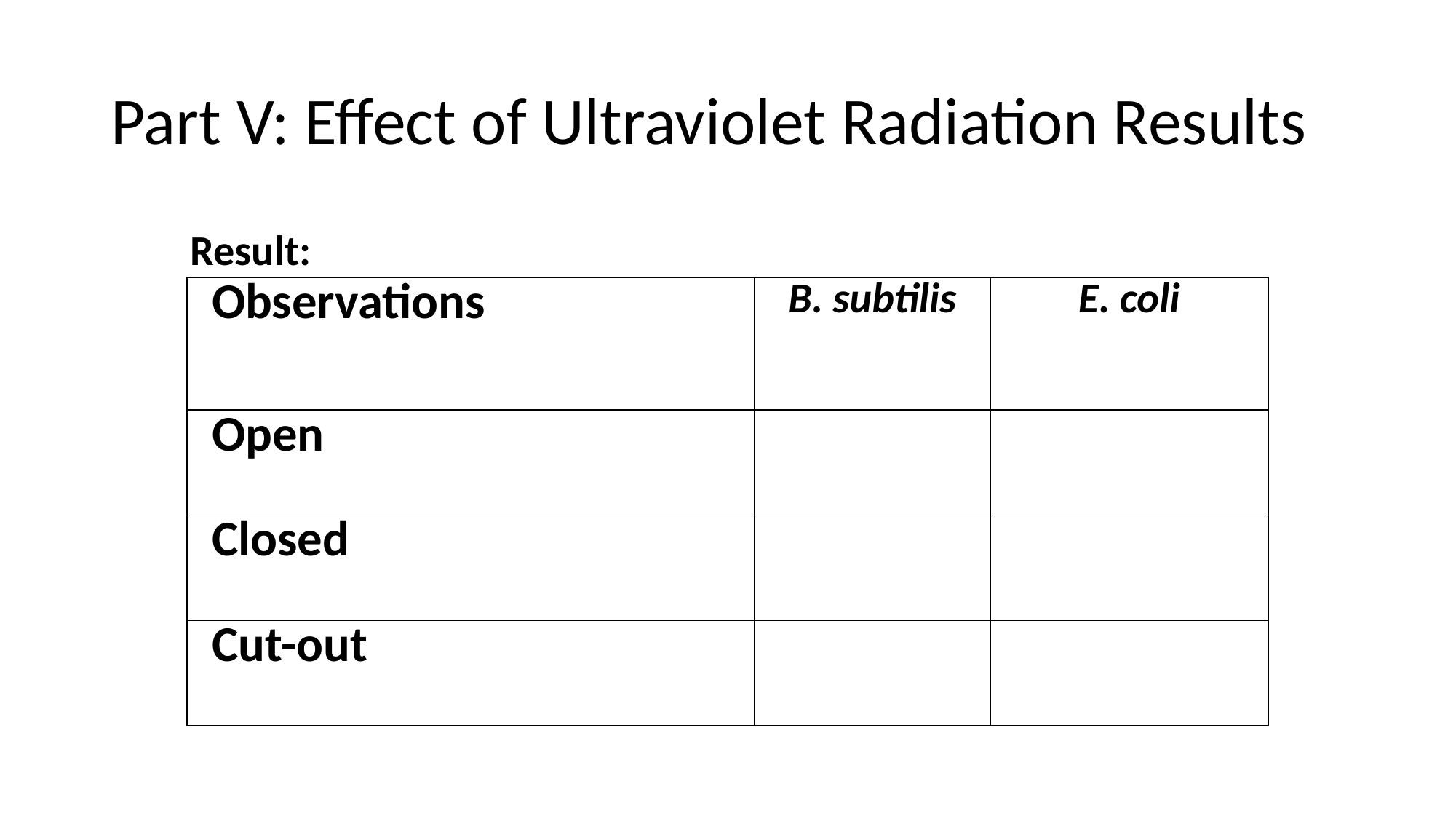

# Part V: Effect of Ultraviolet Radiation Results
Result:
| Observations | B. subtilis | E. coli |
| --- | --- | --- |
| Open |  |  |
| Closed |  |  |
| Cut-out |  |  |